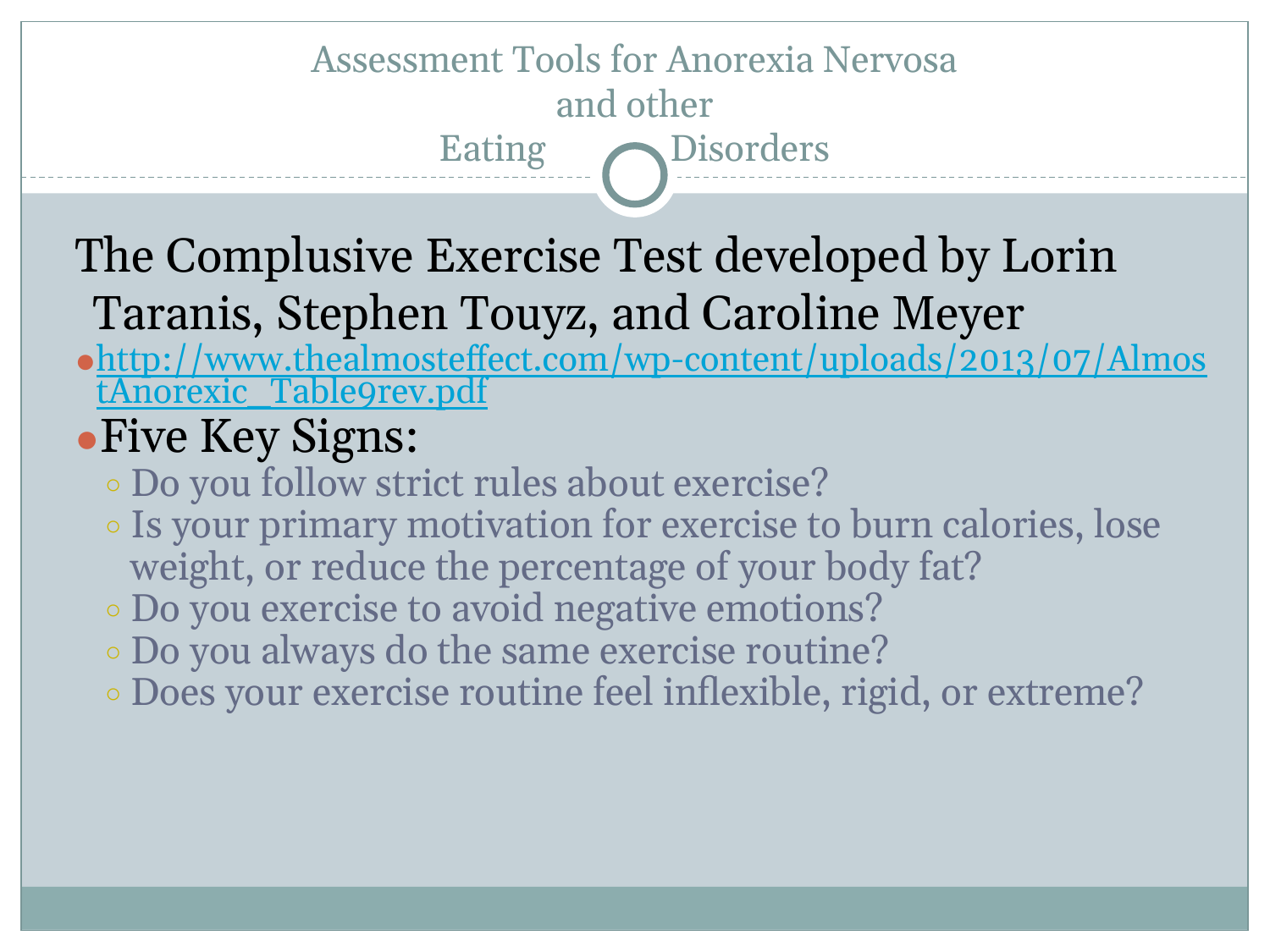

# Assessment Tools for Anorexia Nervosa
 and other
Eating              Disorders
The Complusive Exercise Test developed by Lorin Taranis, Stephen Touyz, and Caroline Meyer
http://www.thealmosteffect.com/wp-content/uploads/2013/07/AlmostAnorexic_Table9rev.pdf
Five Key Signs:
Do you follow strict rules about exercise?
Is your primary motivation for exercise to burn calories, lose weight, or reduce the percentage of your body fat?
Do you exercise to avoid negative emotions?
Do you always do the same exercise routine?
Does your exercise routine feel inflexible, rigid, or extreme?